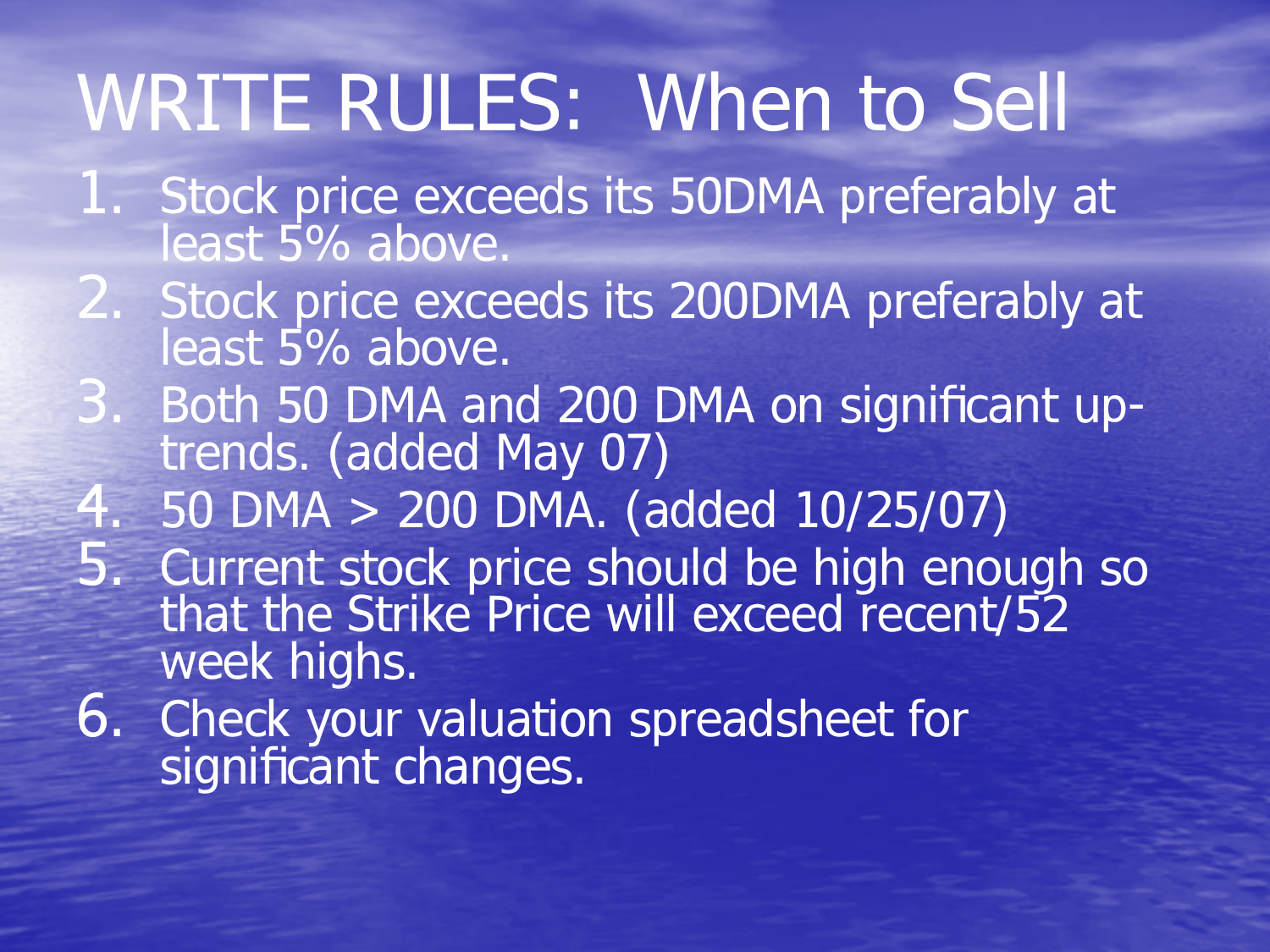

# WRITE RULES:  When to Sell
Stock price exceeds its 50DMA preferably at least 5% above.
Stock price exceeds its 200DMA preferably at least 5% above.
Both 50 DMA and 200 DMA on significant up-trends. (added May 07)
50 DMA > 200 DMA. (added 10/25/07)
Current stock price should be high enough so that the Strike Price will exceed recent/52 week highs.
Check your valuation spreadsheet for significant changes.